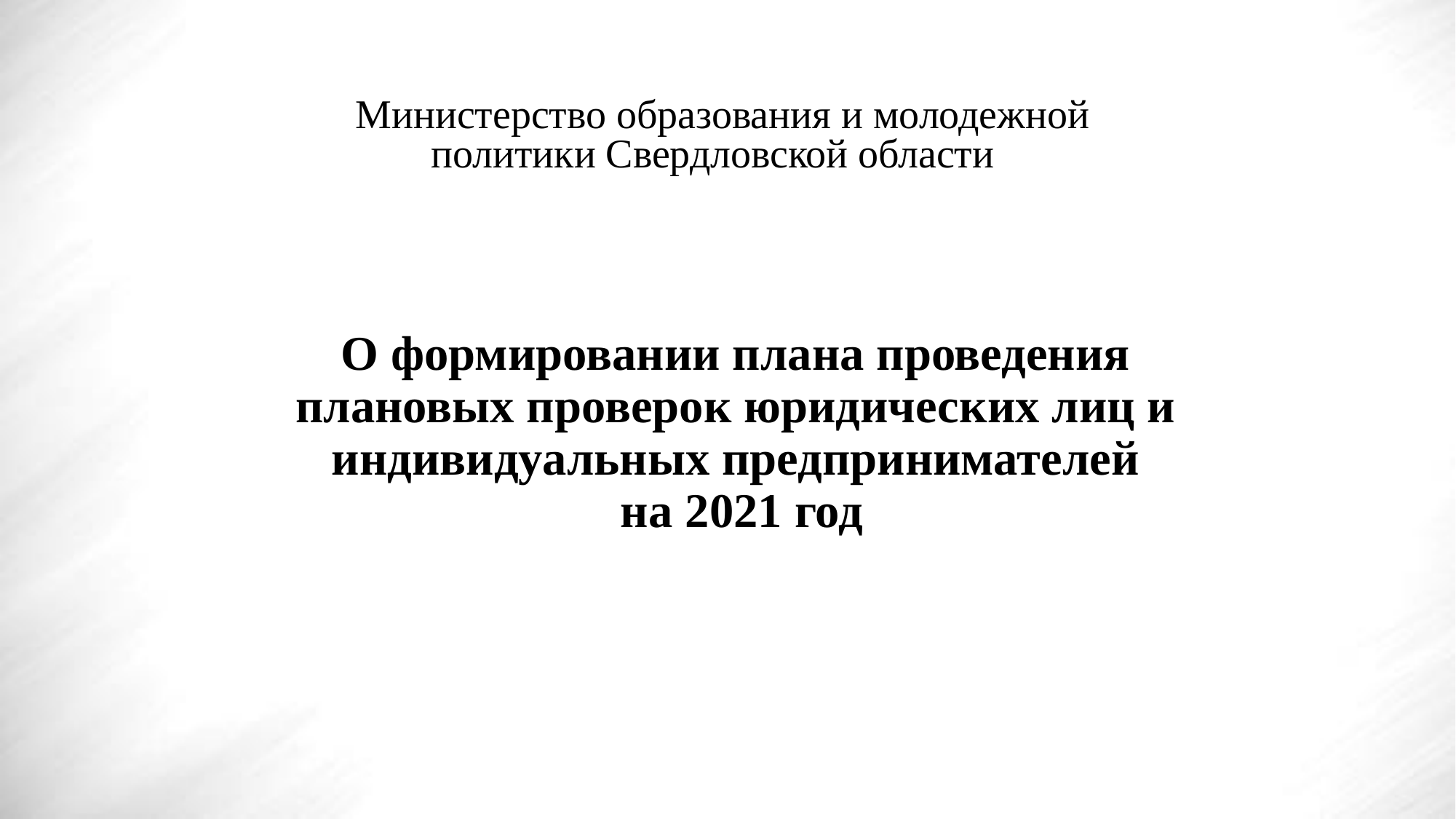

Министерство образования и молодежной политики Свердловской области

# О формировании плана проведения плановых проверок юридических лиц и индивидуальных предпринимателей на 2021 год